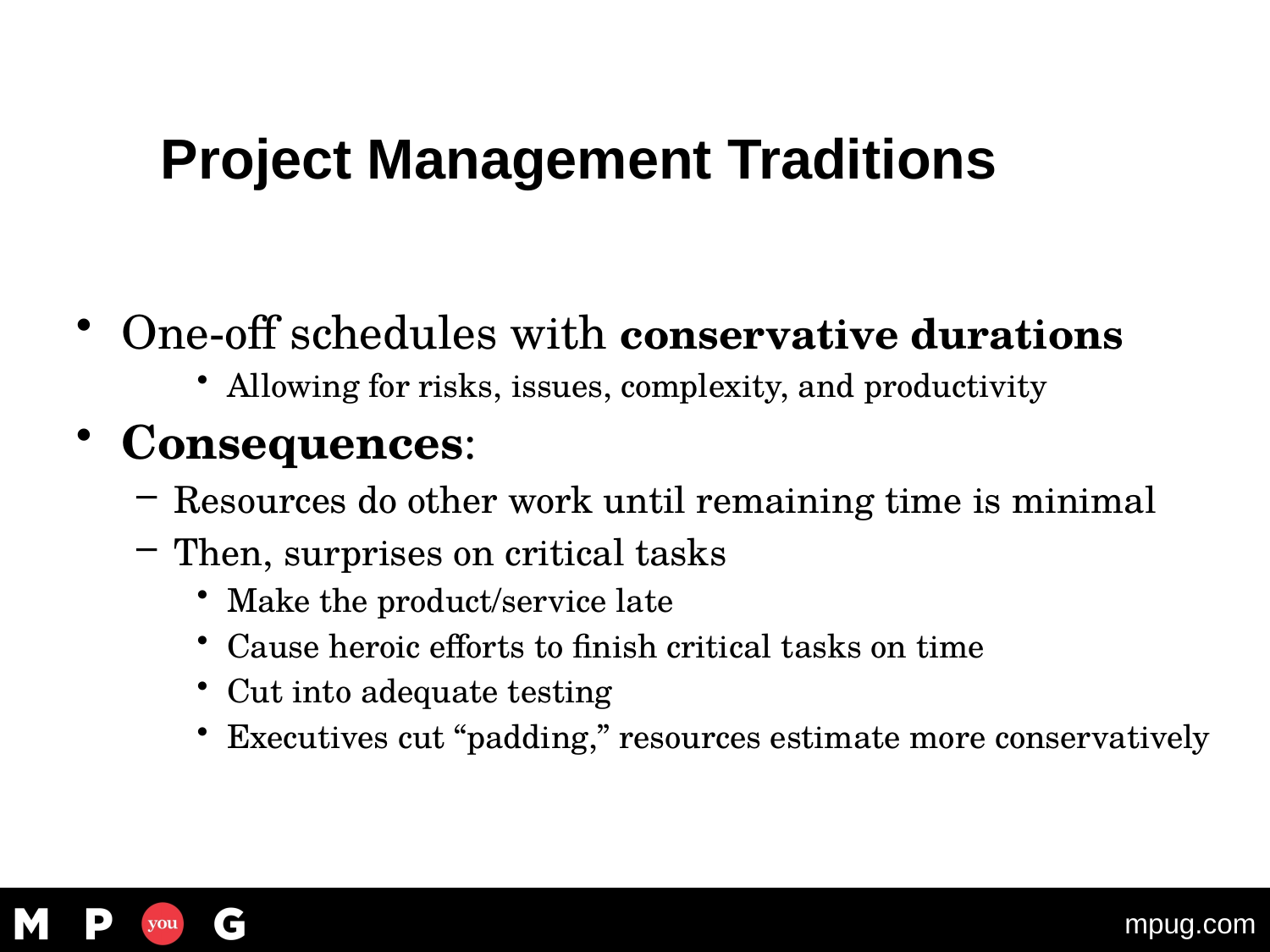

#
© Oliver D Gildersleeve, Jr 2020
31
Project Management Traditions
One-off schedules with conservative durations
Allowing for risks, issues, complexity, and productivity
Consequences:
Resources do other work until remaining time is minimal
Then, surprises on critical tasks
Make the product/service late
Cause heroic efforts to finish critical tasks on time
Cut into adequate testing
Executives cut “padding,” resources estimate more conservatively